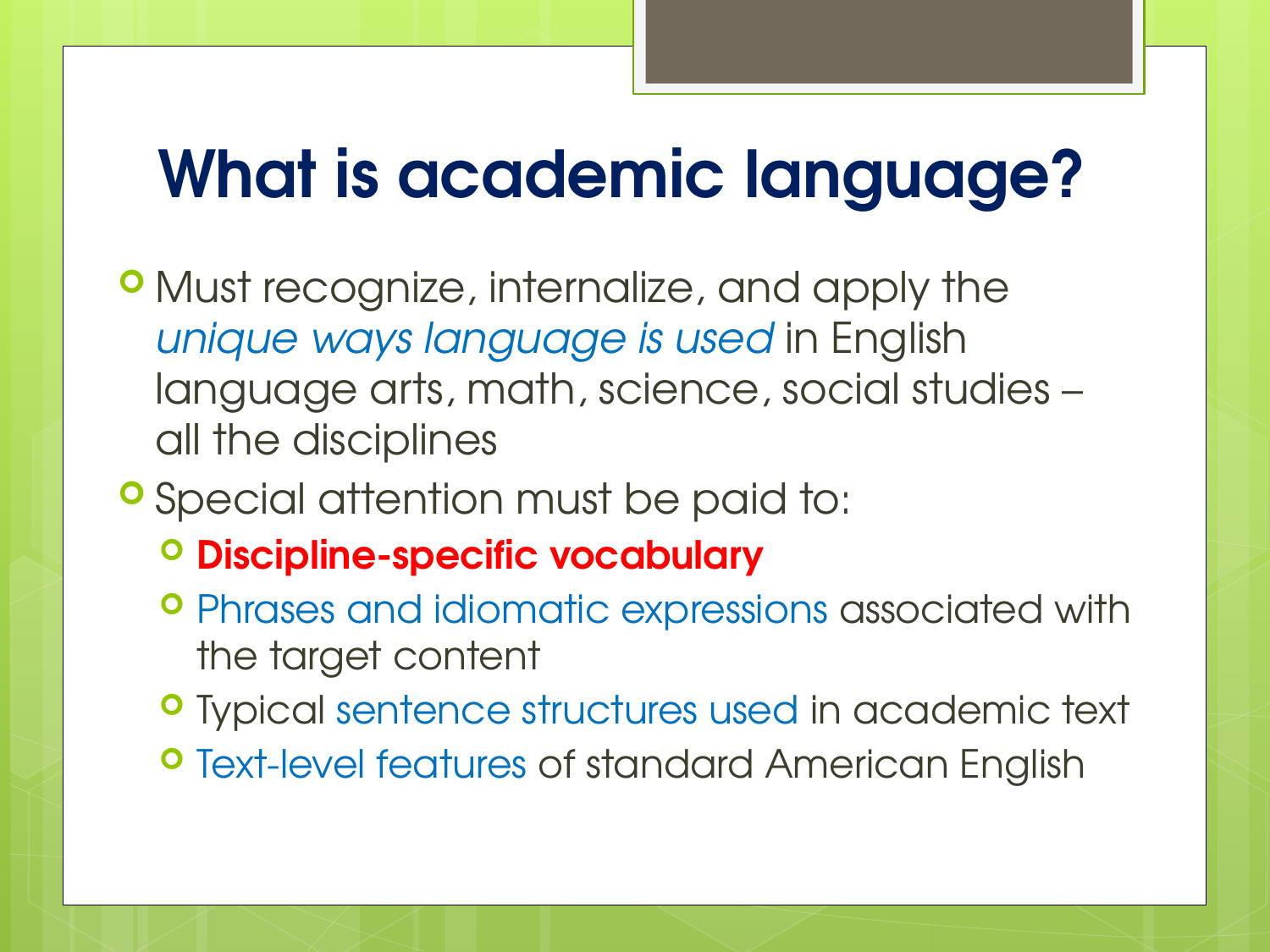

# What is academic language?
Must recognize, internalize, and apply the unique ways language is used in English language arts, math, science, social studies – all the disciplines
Special attention must be paid to:
Discipline-specific vocabulary
Phrases and idiomatic expressions associated with the target content
Typical sentence structures used in academic text
Text-level features of standard American English